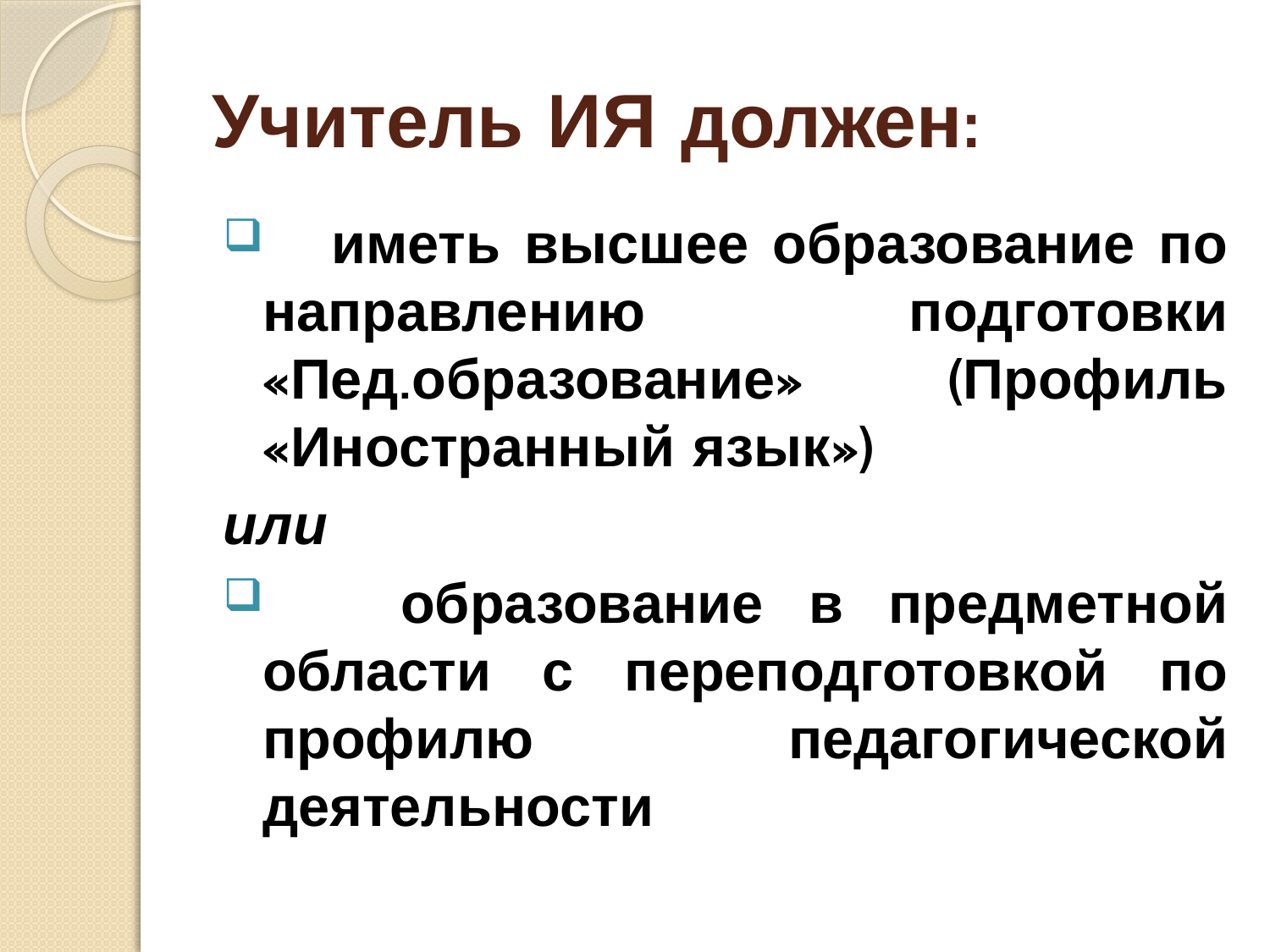

# Учитель ИЯ должен:
   иметь высшее образование по направлению подготовки «Пед.образование» (Профиль «Иностранный язык»)
или
   образование в предметной области с переподготовкой по профилю педагогической деятельности